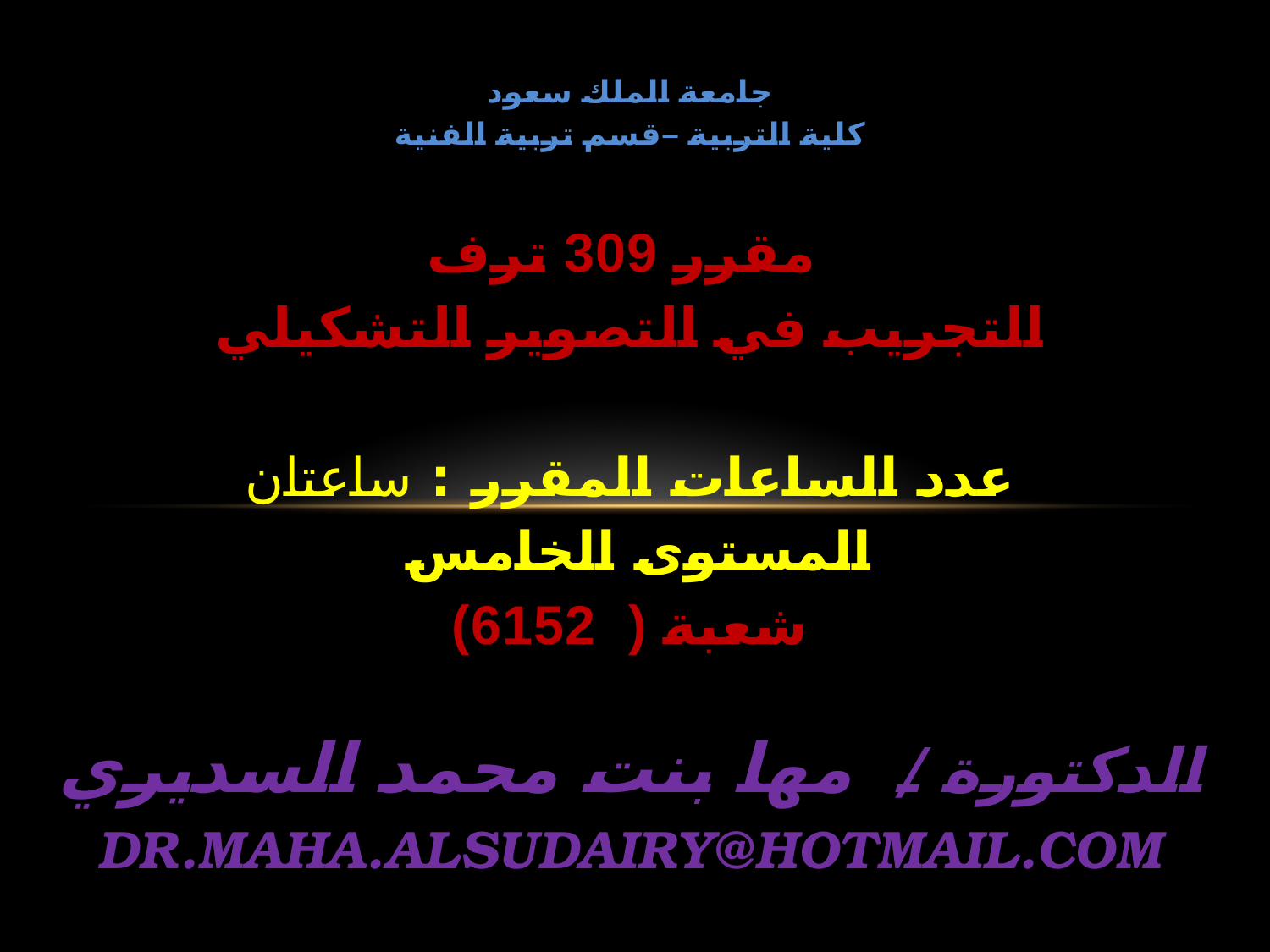

# جامعة الملك سعود كلية التربية –قسم تربية الفنية مقرر 309 ترف التجريب في التصوير التشكيلي عدد الساعات المقرر : ساعتان المستوى الخامس شعبة (  6152) الدكتورة /  مها بنت محمد السديري DR.MAHA.ALSUDAIRY@HOTMAIL.COM